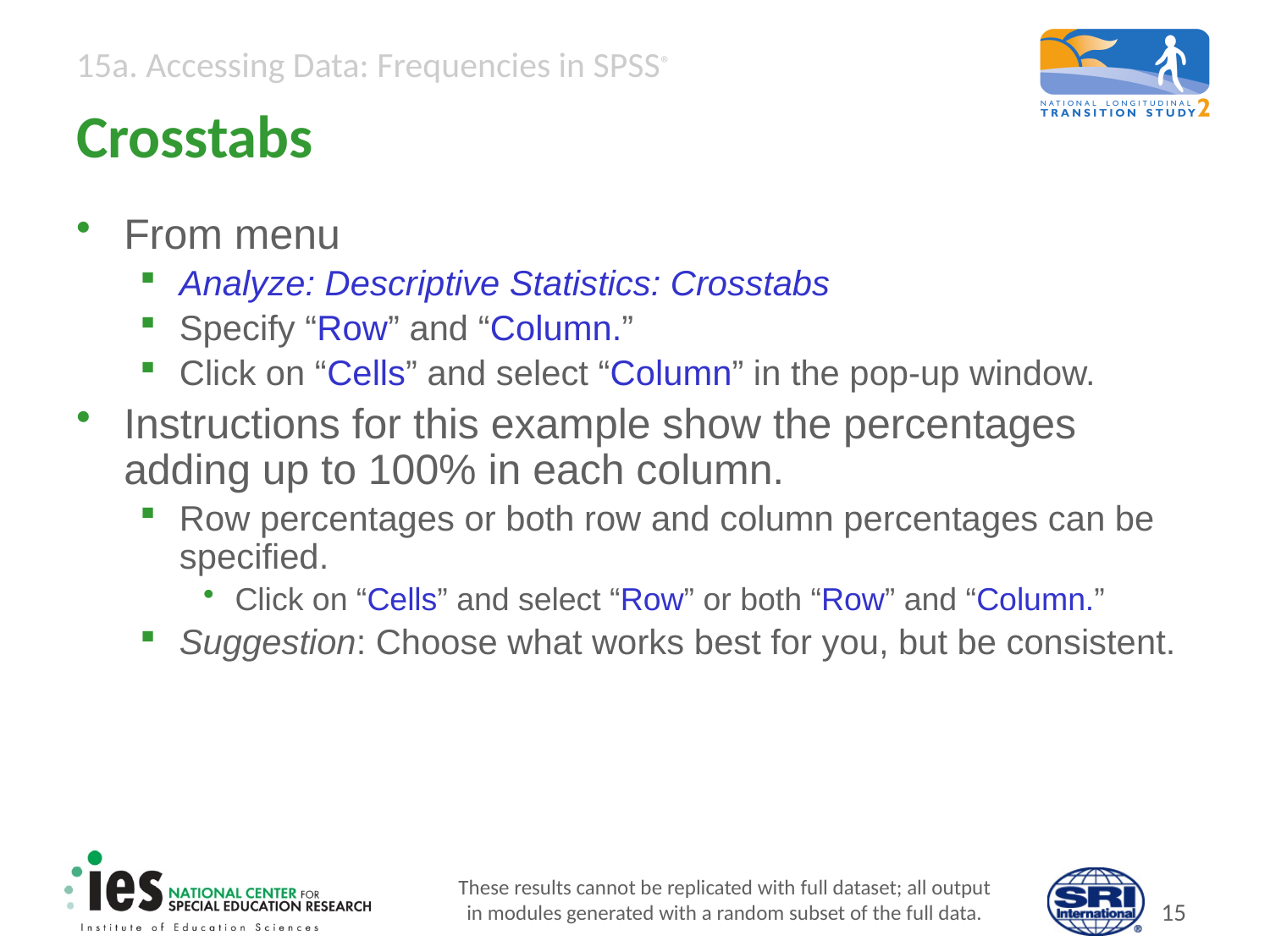

# Crosstabs
From menu
Analyze: Descriptive Statistics: Crosstabs
Specify “Row” and “Column.”
Click on “Cells” and select “Column” in the pop-up window.
Instructions for this example show the percentages adding up to 100% in each column.
Row percentages or both row and column percentages can be specified.
Click on “Cells” and select “Row” or both “Row” and “Column.”
Suggestion: Choose what works best for you, but be consistent.

These results cannot be replicated with full dataset; all output
in modules generated with a random subset of the full data.
15